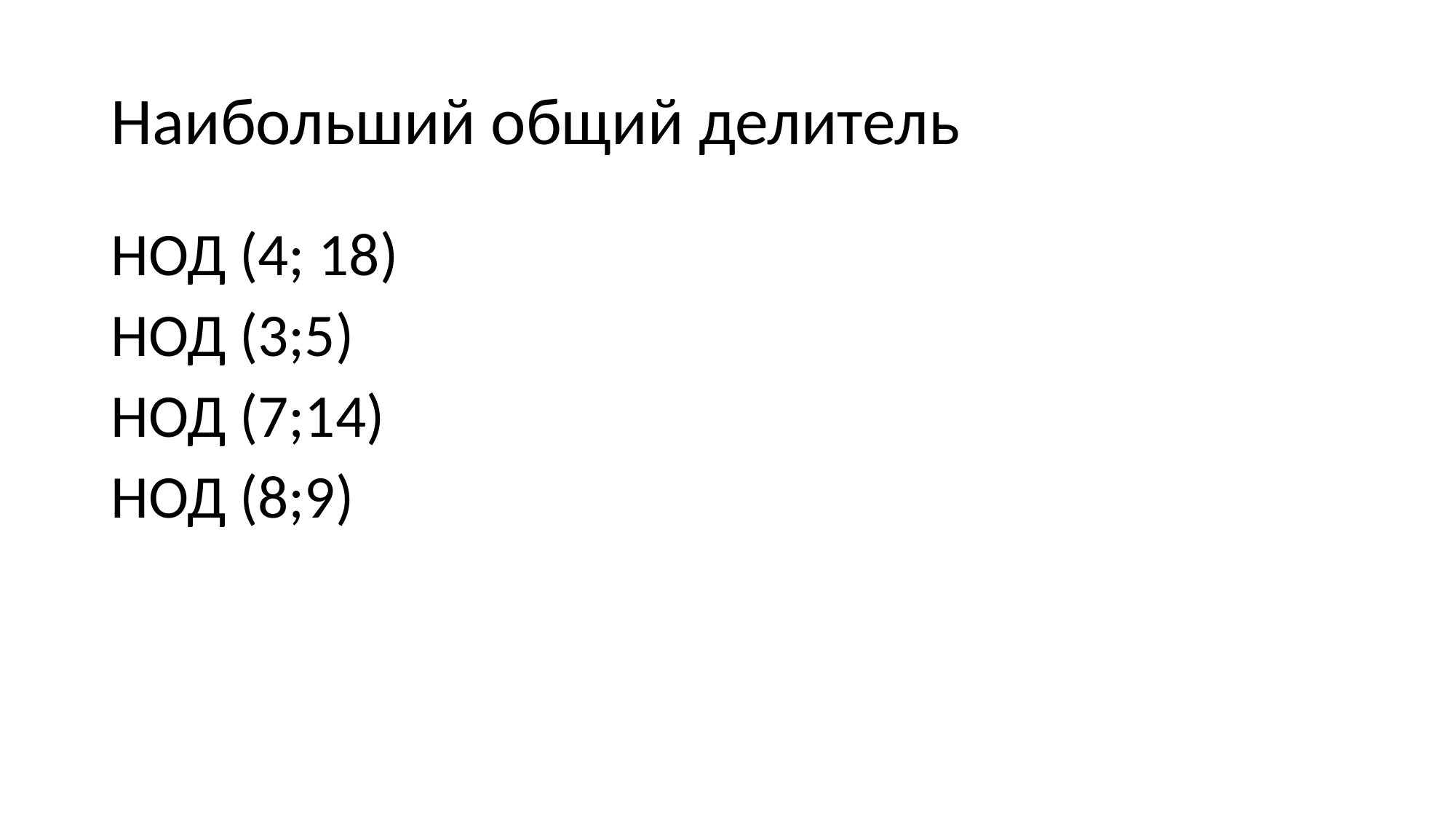

# Наибольший общий делитель
НОД (4; 18)
НОД (3;5)
НОД (7;14)
НОД (8;9)